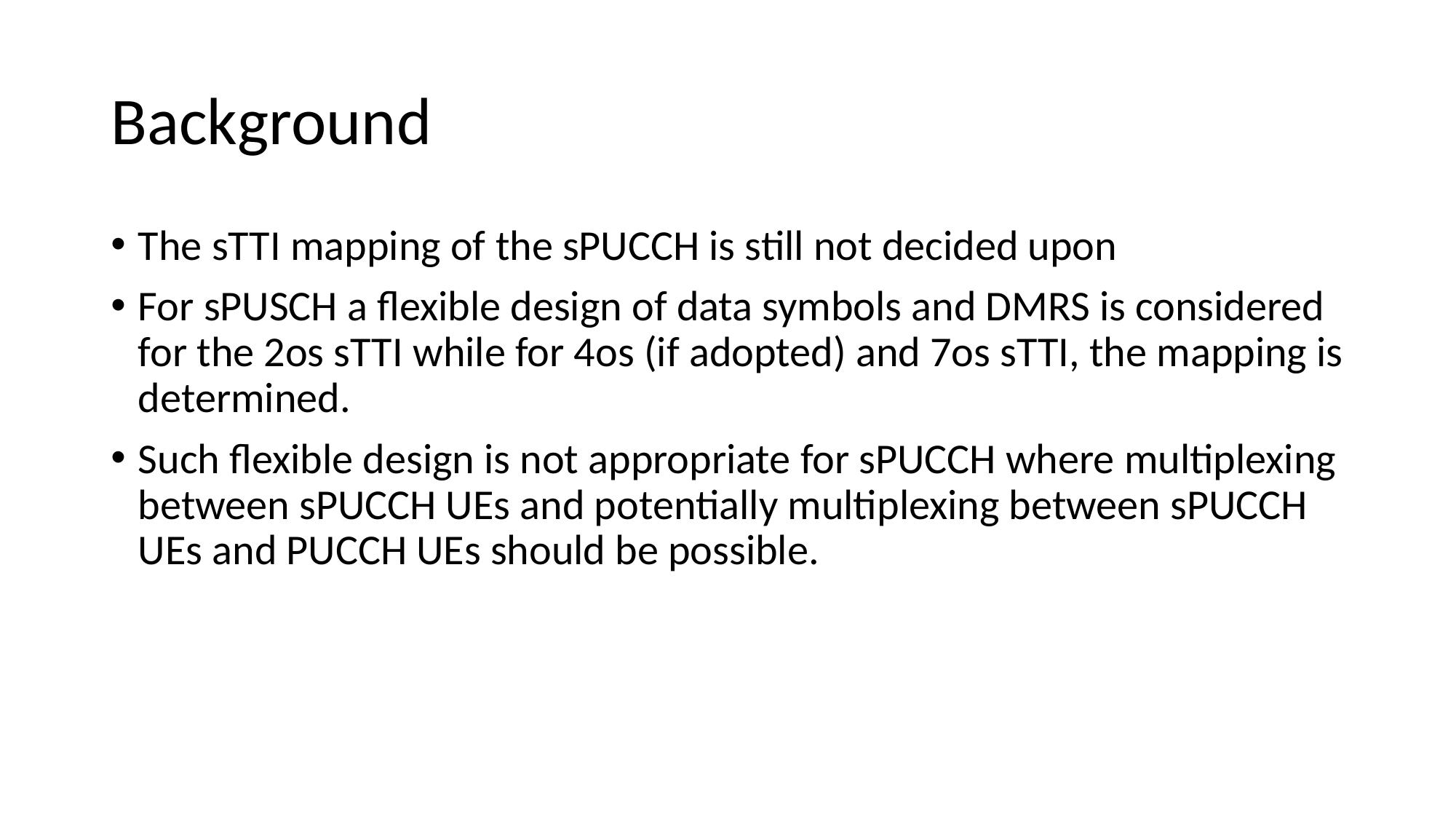

# Background
The sTTI mapping of the sPUCCH is still not decided upon
For sPUSCH a flexible design of data symbols and DMRS is considered for the 2os sTTI while for 4os (if adopted) and 7os sTTI, the mapping is determined.
Such flexible design is not appropriate for sPUCCH where multiplexing between sPUCCH UEs and potentially multiplexing between sPUCCH UEs and PUCCH UEs should be possible.